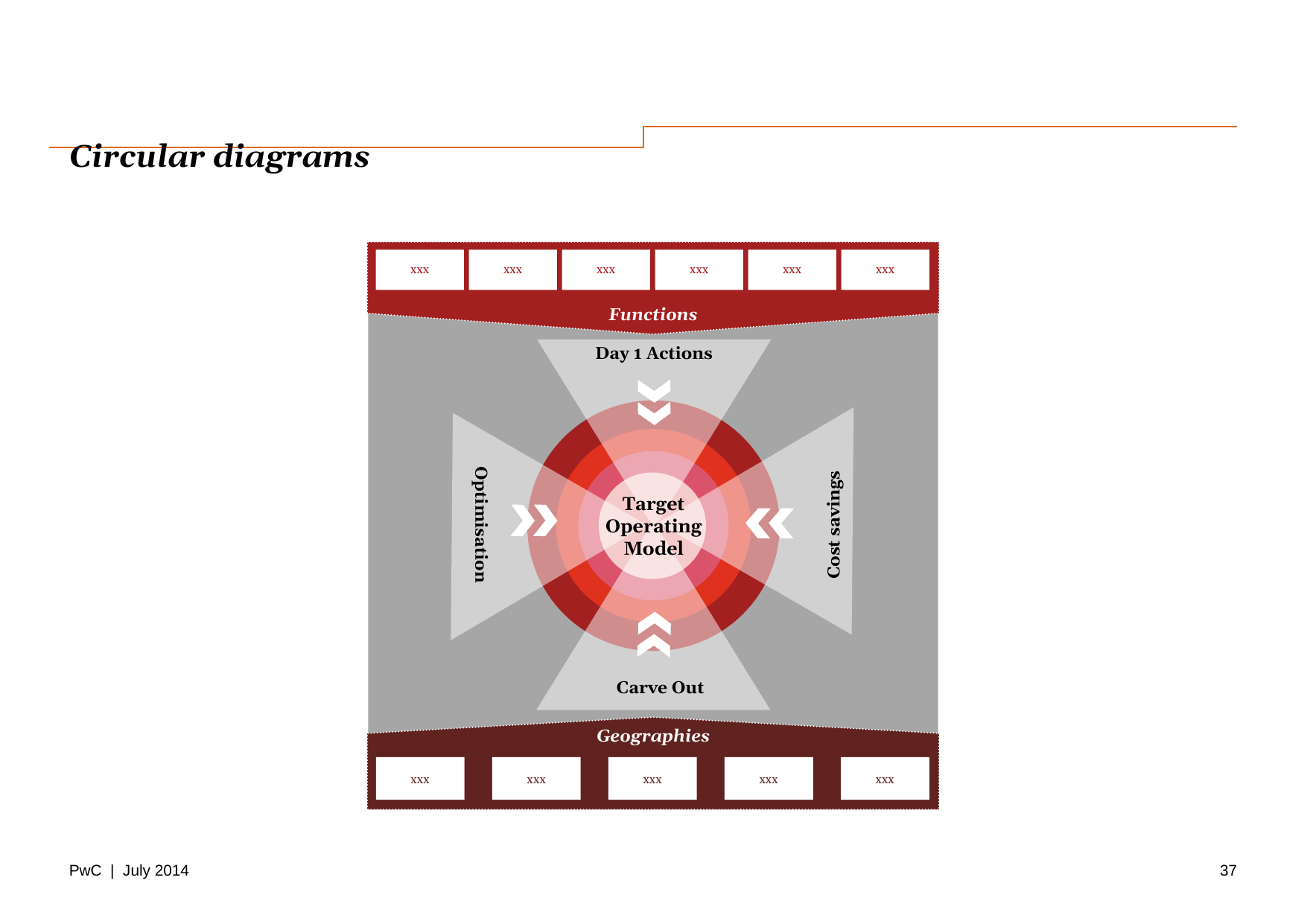

Functions
# Circular diagrams
xxx
xxx
xxx
xxx
xxx
xxx

Day 1 Actions

Geographies
Target Operating Model

Optimisation
Cost savings

Technical support

Carve Out
xxx
xxx
xxx
xxx
xxx
37